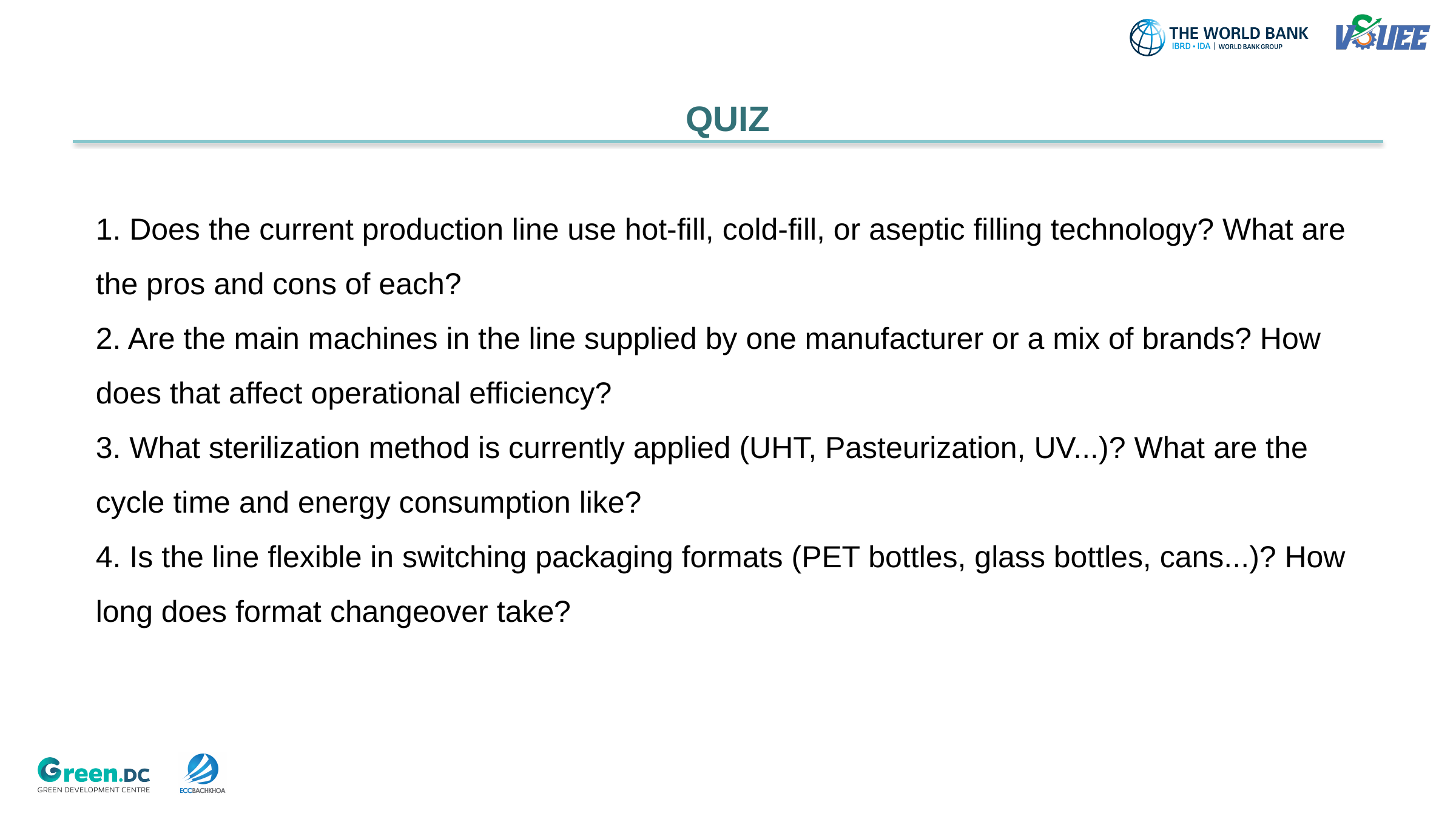

QUIZ
1. Does the current production line use hot-fill, cold-fill, or aseptic filling technology? What are the pros and cons of each?
2. Are the main machines in the line supplied by one manufacturer or a mix of brands? How does that affect operational efficiency?
3. What sterilization method is currently applied (UHT, Pasteurization, UV...)? What are the cycle time and energy consumption like?
4. Is the line flexible in switching packaging formats (PET bottles, glass bottles, cans...)? How long does format changeover take?